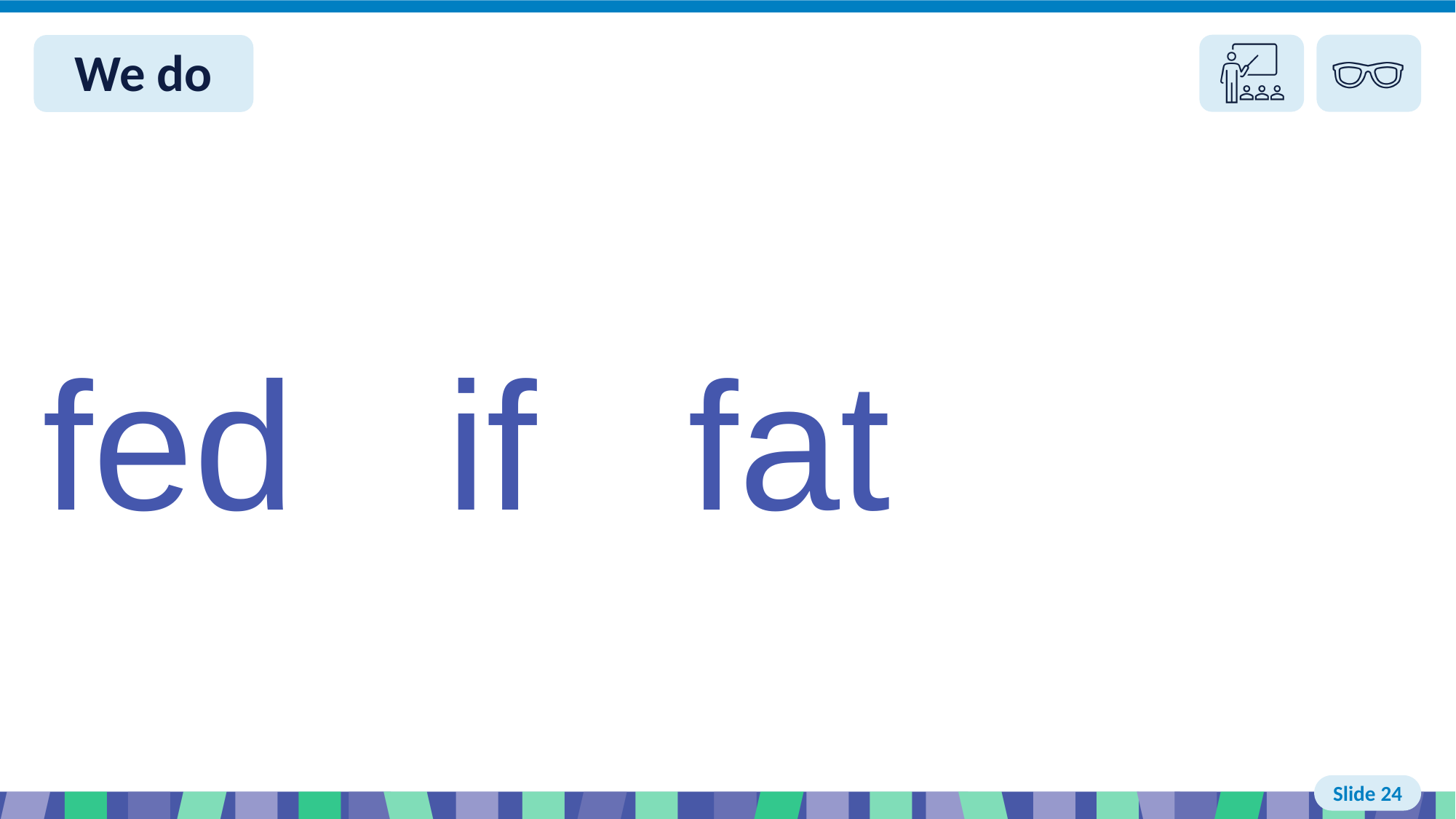

# Slide 24 We do read
fed   if   fat